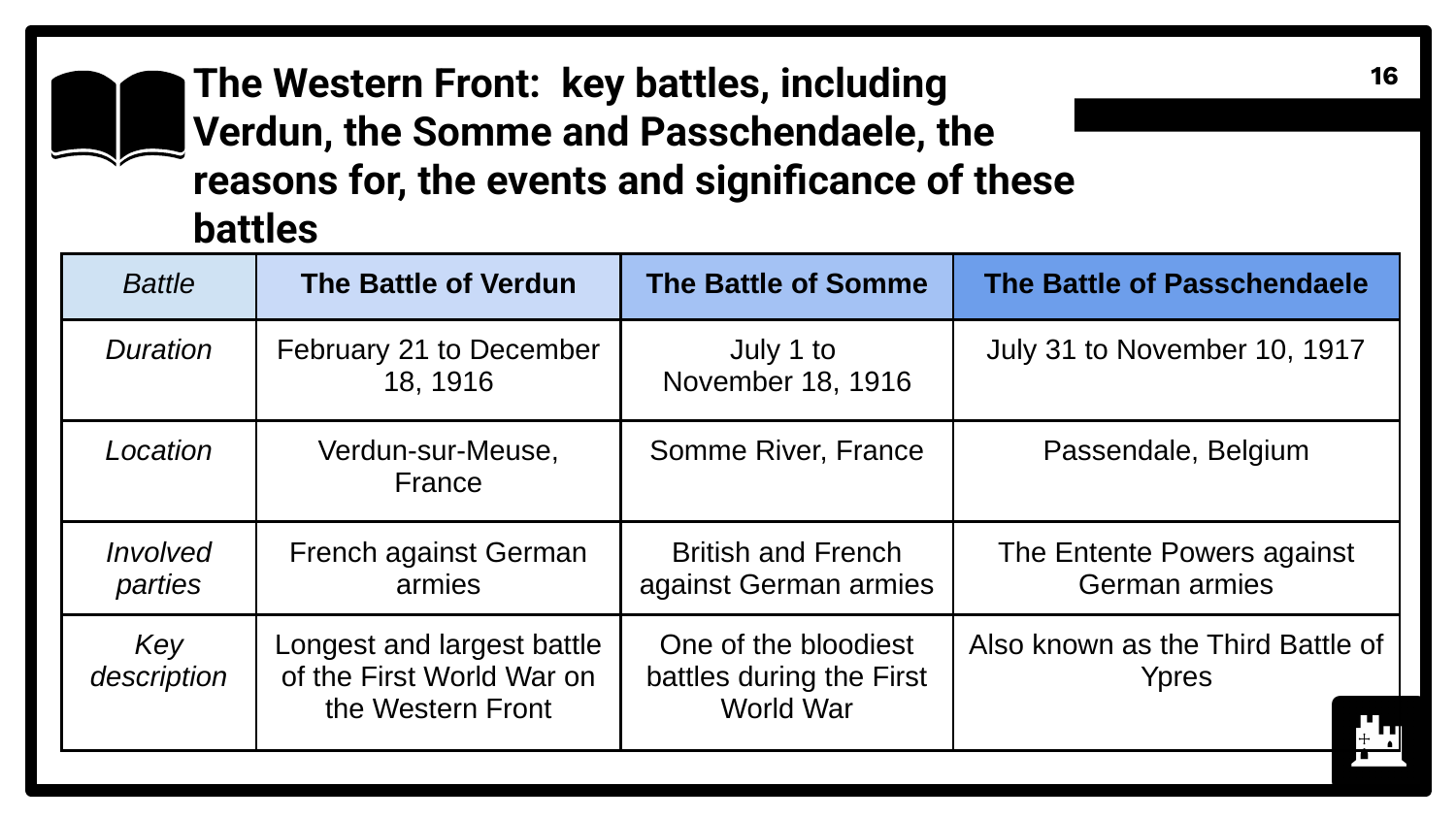

The Western Front:  key battles, including Verdun, the Somme and Passchendaele, the reasons for, the events and significance of these battles
16

| Battle | The Battle of Verdun | The Battle of Somme | The Battle of Passchendaele |
| --- | --- | --- | --- |
| Duration | February 21 to December 18, 1916 | July 1 to November 18, 1916 | July 31 to November 10, 1917 |
| Location | Verdun-sur-Meuse, France | Somme River, France | Passendale, Belgium |
| Involved parties | French against German armies | British and French against German armies | The Entente Powers against German armies |
| Key description | Longest and largest battle of the First World War on the Western Front | One of the bloodiest battles during the First World War | Also known as the Third Battle of Ypres |